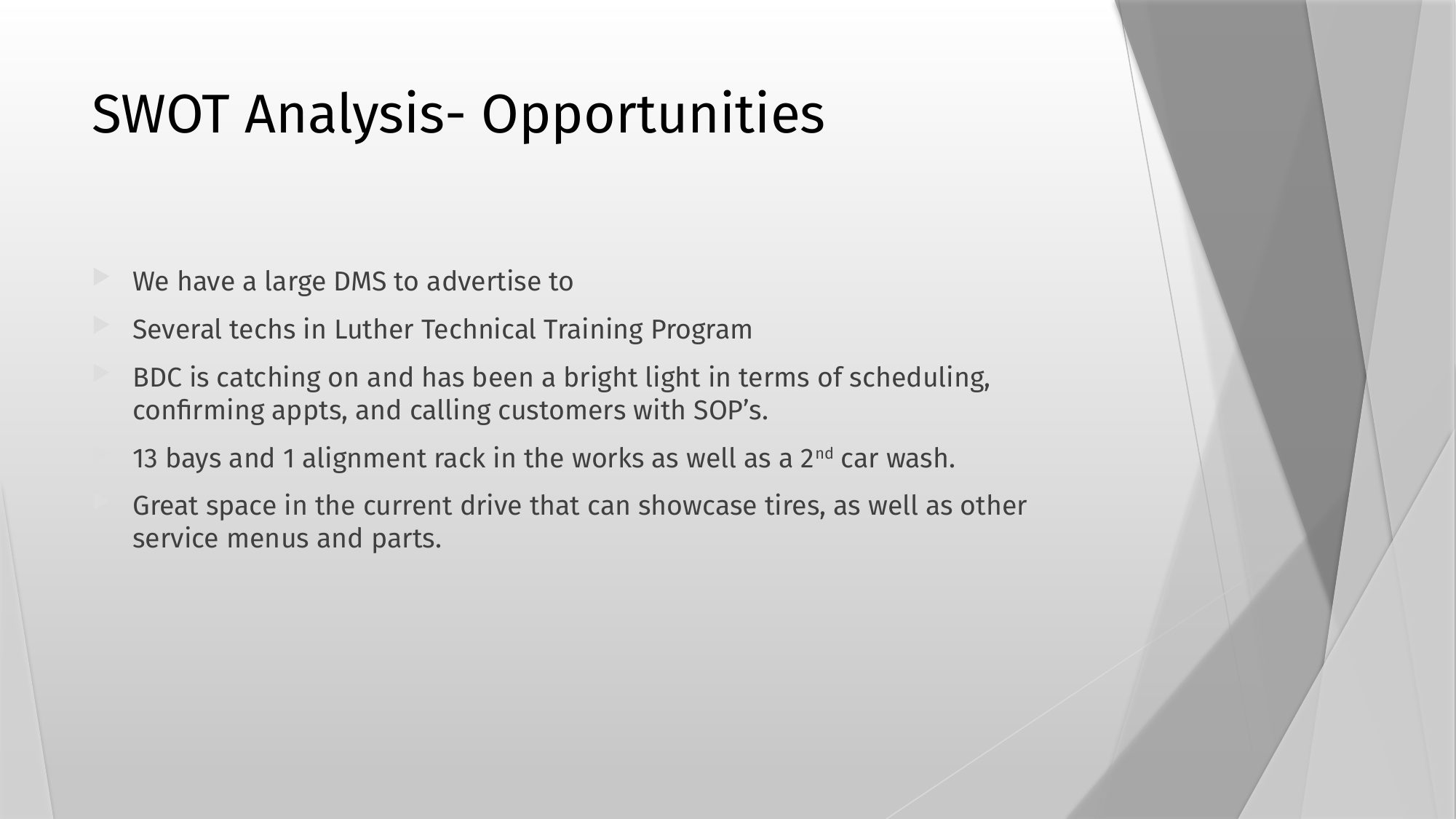

# SWOT Analysis- Opportunities
We have a large DMS to advertise to
Several techs in Luther Technical Training Program
BDC is catching on and has been a bright light in terms of scheduling, confirming appts, and calling customers with SOP’s.
13 bays and 1 alignment rack in the works as well as a 2nd car wash.
Great space in the current drive that can showcase tires, as well as other service menus and parts.